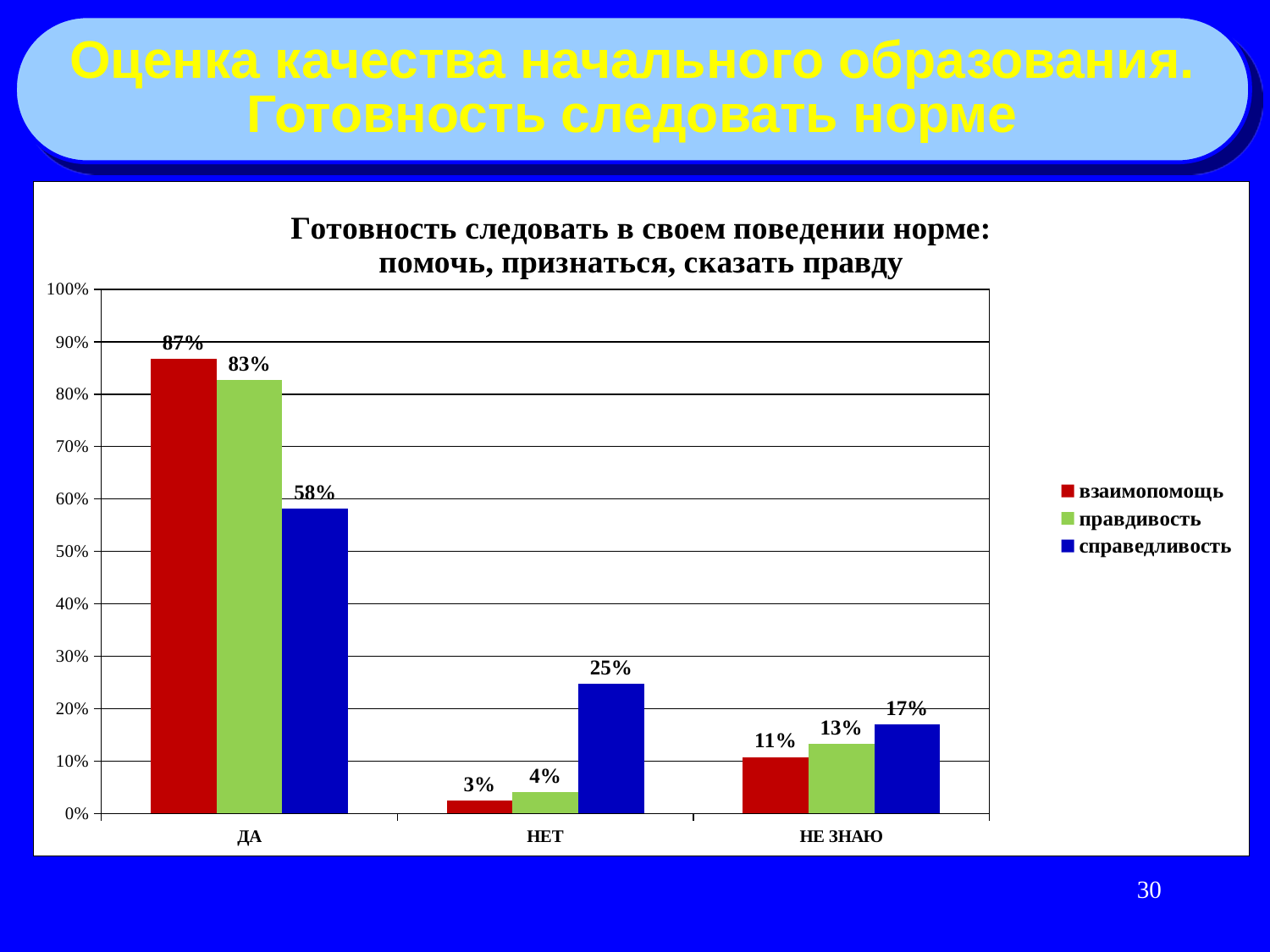

Оценка качества начального образования.
Готовность следовать норме

### Chart: Готовность следовать в своем поведении норме:
помочь, признаться, сказать правду

| Category | взаимопомощь | правдивость | справедливость |
|---|---|---|---|
| ДА | 0.8670807453416148 | 0.8270214943705222 | 0.5813749701266627 |
| НЕТ | 0.025232919254658388 | 0.04054798834737422 | 0.24806819087070825 |
| НЕ ЗНАЮ | 0.10768633540372671 | 0.13243051728210378 | 0.17055683900262888 |
30